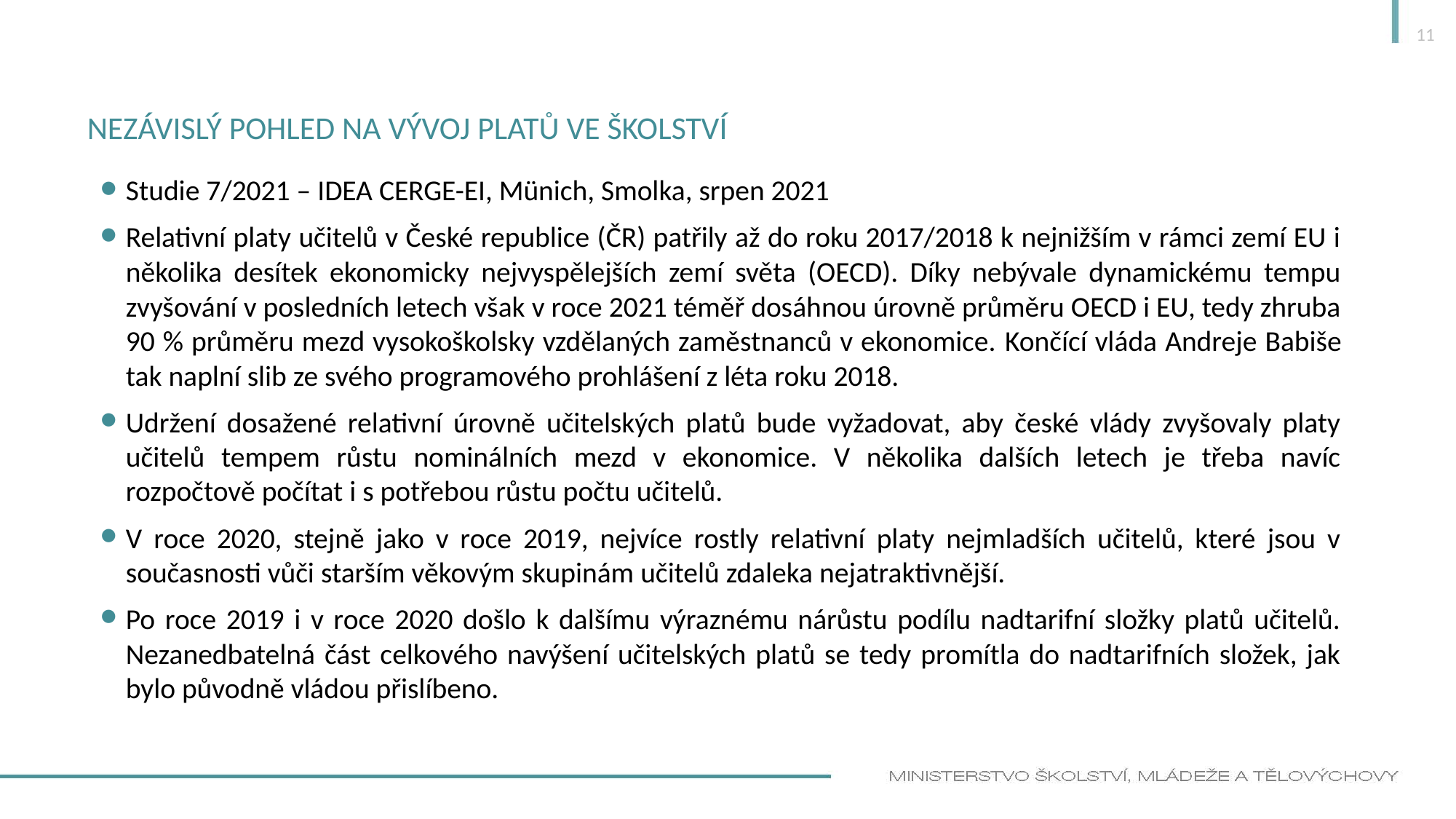

11
# Nezávislý pohled na vývoj platů ve školství
Studie 7/2021 – IDEA CERGE-EI, Münich, Smolka, srpen 2021
Relativní platy učitelů v České republice (ČR) patřily až do roku 2017/2018 k nejnižším v rámci zemí EU i několika desítek ekonomicky nejvyspělejších zemí světa (OECD). Díky nebývale dynamickému tempu zvyšování v posledních letech však v roce 2021 téměř dosáhnou úrovně průměru OECD i EU, tedy zhruba 90 % průměru mezd vysokoškolsky vzdělaných zaměstnanců v ekonomice. Končící vláda Andreje Babiše tak naplní slib ze svého programového prohlášení z léta roku 2018.
Udržení dosažené relativní úrovně učitelských platů bude vyžadovat, aby české vlády zvyšovaly platy učitelů tempem růstu nominálních mezd v ekonomice. V několika dalších letech je třeba navíc rozpočtově počítat i s potřebou růstu počtu učitelů.
V roce 2020, stejně jako v roce 2019, nejvíce rostly relativní platy nejmladších učitelů, které jsou v současnosti vůči starším věkovým skupinám učitelů zdaleka nejatraktivnější.
Po roce 2019 i v roce 2020 došlo k dalšímu výraznému nárůstu podílu nadtarifní složky platů učitelů. Nezanedbatelná část celkového navýšení učitelských platů se tedy promítla do nadtarifních složek, jak bylo původně vládou přislíbeno.